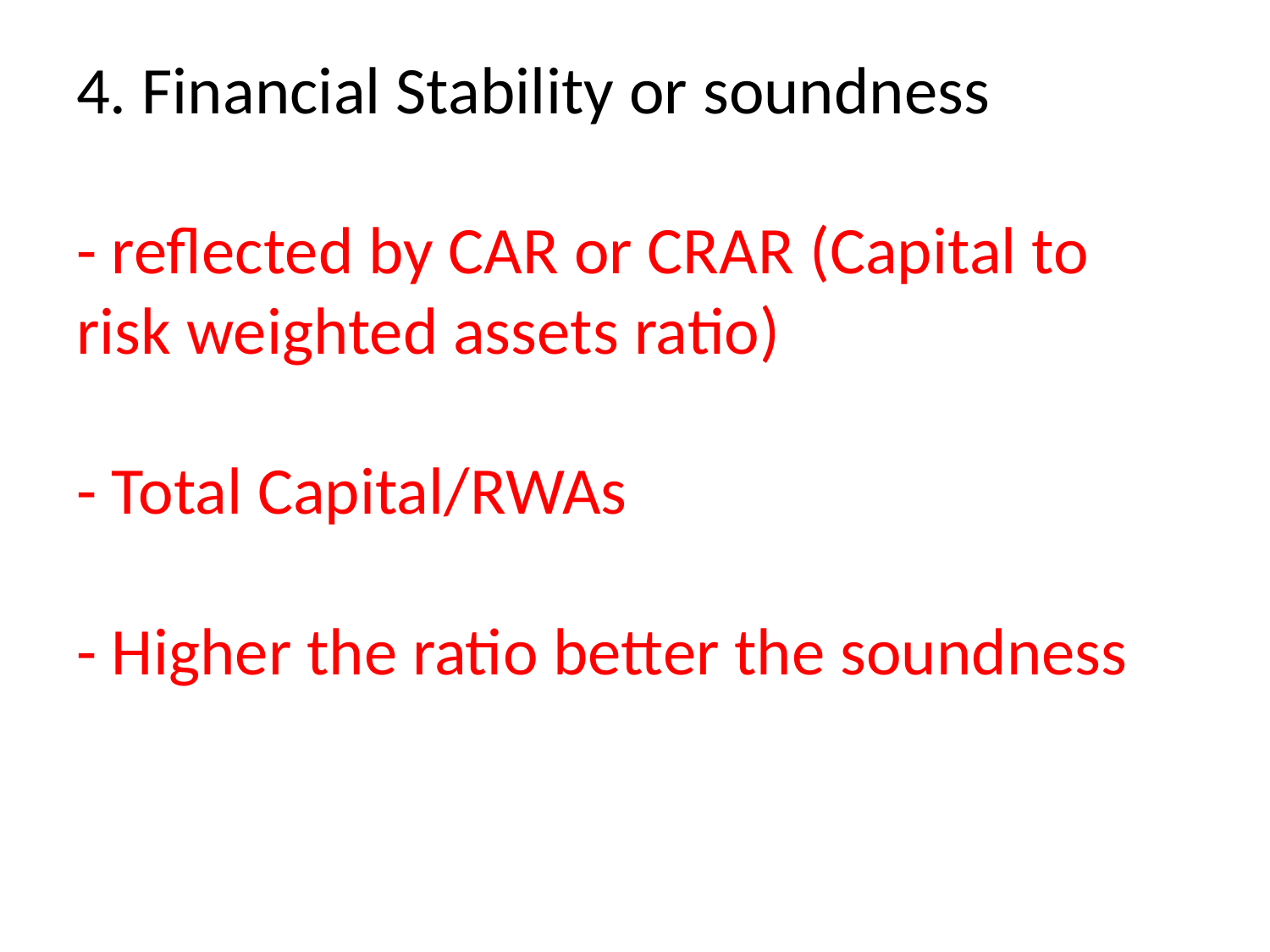

# 4. Financial Stability or soundness - reflected by CAR or CRAR (Capital to risk weighted assets ratio) - Total Capital/RWAs - Higher the ratio better the soundness